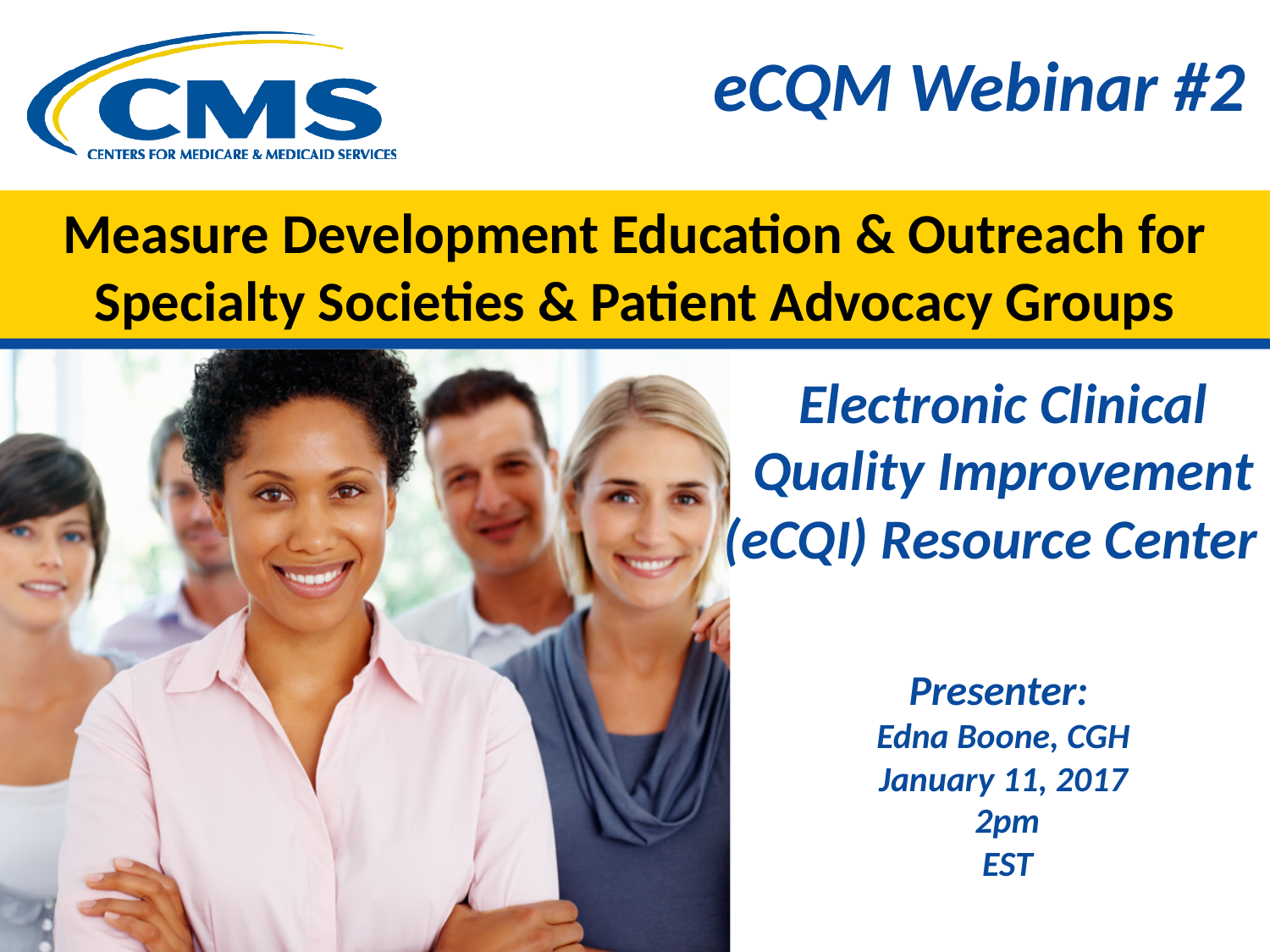

eCQM Webinar #2
# Measure Development Education & Outreach for Specialty Societies & Patient Advocacy Groups
Electronic Clinical Quality Improvement (eCQI) Resource Center
Presenter:
Edna Boone, CGH
January 11, 2017
 2pm
 EST